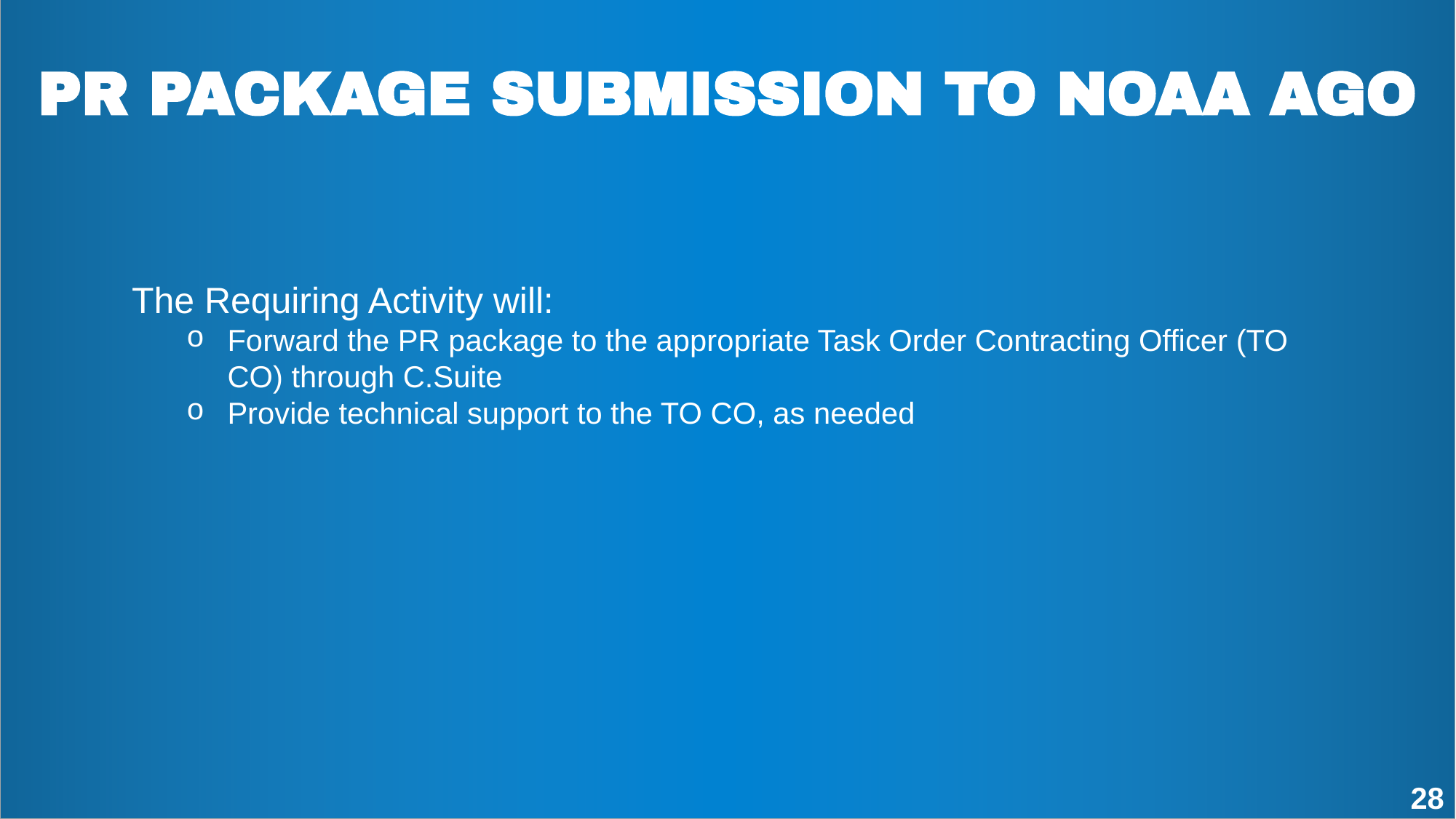

PR PACKAGE SUBMISSION TO NOAA AGO
The Requiring Activity will:
Forward the PR package to the appropriate Task Order Contracting Officer (TO CO) through C.Suite
Provide technical support to the TO CO, as needed
28